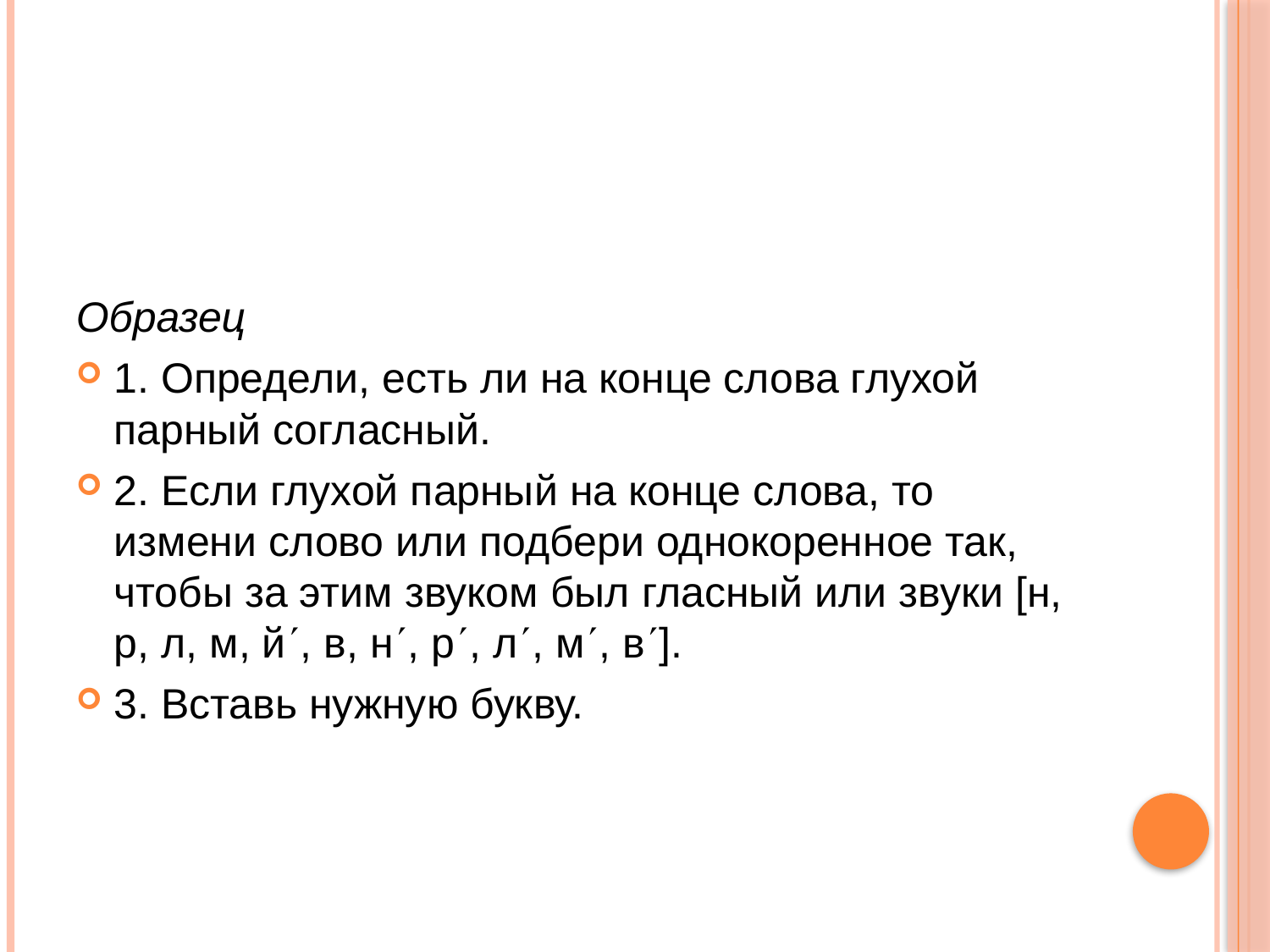

#

Образец
1. Определи, есть ли на конце слова глухой парный согласный.
2. Если глухой парный на конце слова, то измени слово или подбери однокоренное так, чтобы за этим звуком был гласный или звуки [н, р, л, м, й′, в, н′, р′, л′, м′, в′].
3. Вставь нужную букву.